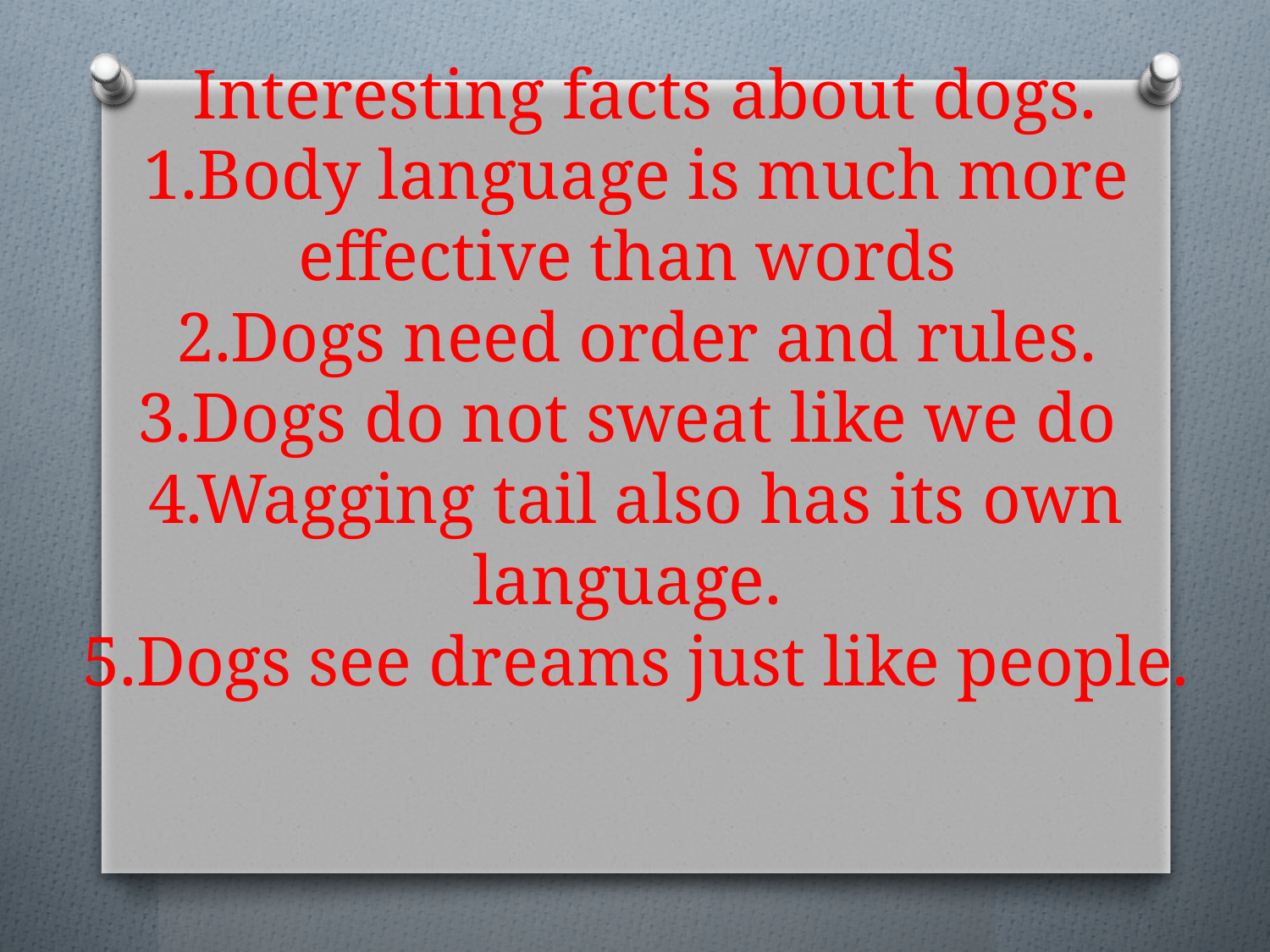

# Interesting facts about dogs. 1.Body language is much more effective than words 2.Dogs need order and rules. 3.Dogs do not sweat like we do 4.Wagging tail also has its own language. 5.Dogs see dreams just like people.